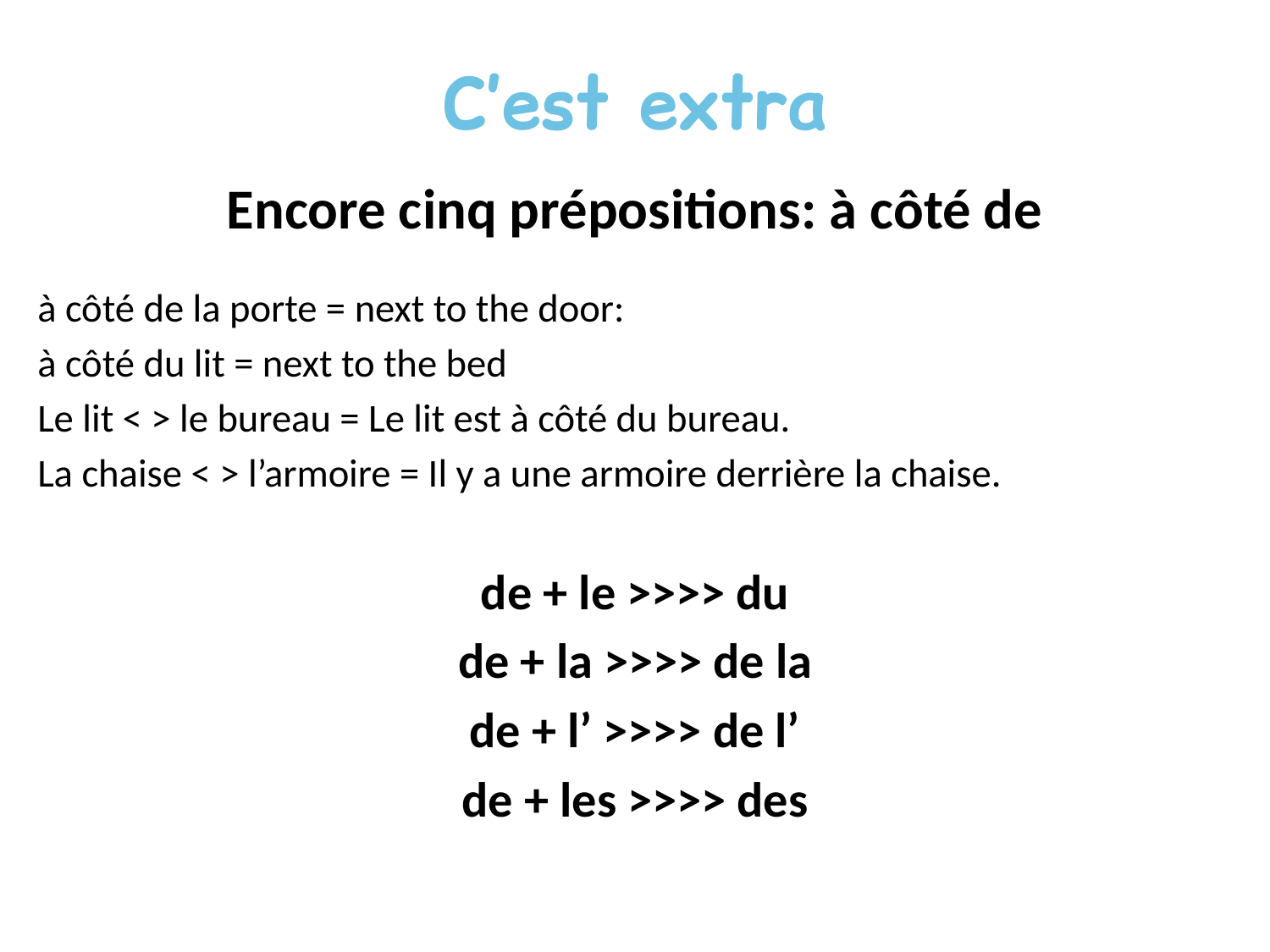

# C’est extra
Encore cinq prépositions: à côté de
à côté de la porte = next to the door:
à côté du lit = next to the bed
Le lit < > le bureau = Le lit est à côté du bureau.
La chaise < > l’armoire = Il y a une armoire derrière la chaise.

de + le >>>> du
de + la >>>> de la
de + l’ >>>> de l’
de + les >>>> des